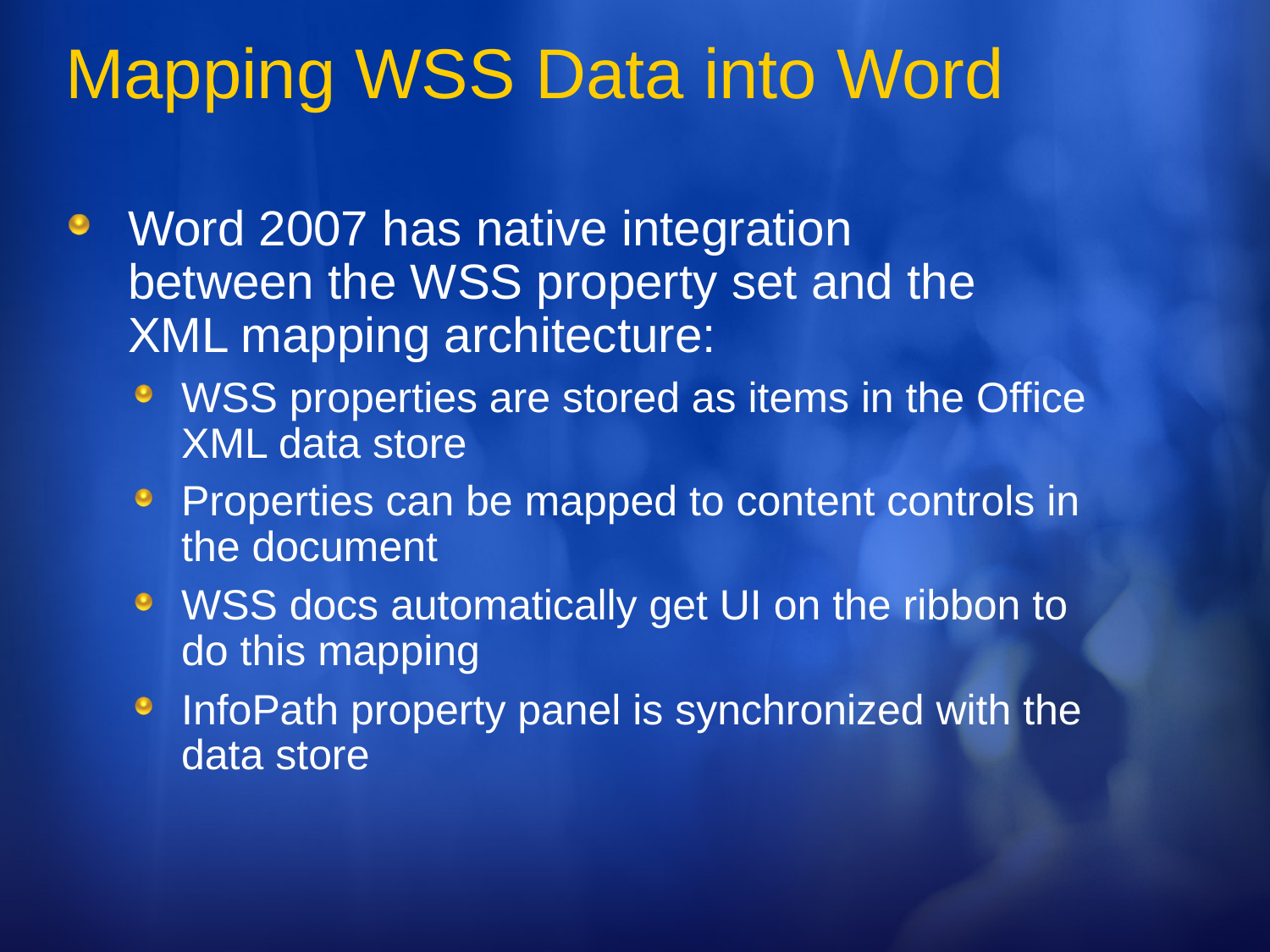

# Mapping WSS Data into Word
Word 2007 has native integration
between the WSS property set and the
XML mapping architecture:
WSS properties are stored as items in the Office
XML data store
Properties can be mapped to content controls in
the document
WSS docs automatically get UI on the ribbon to
do this mapping
InfoPath property panel is synchronized with the
data store